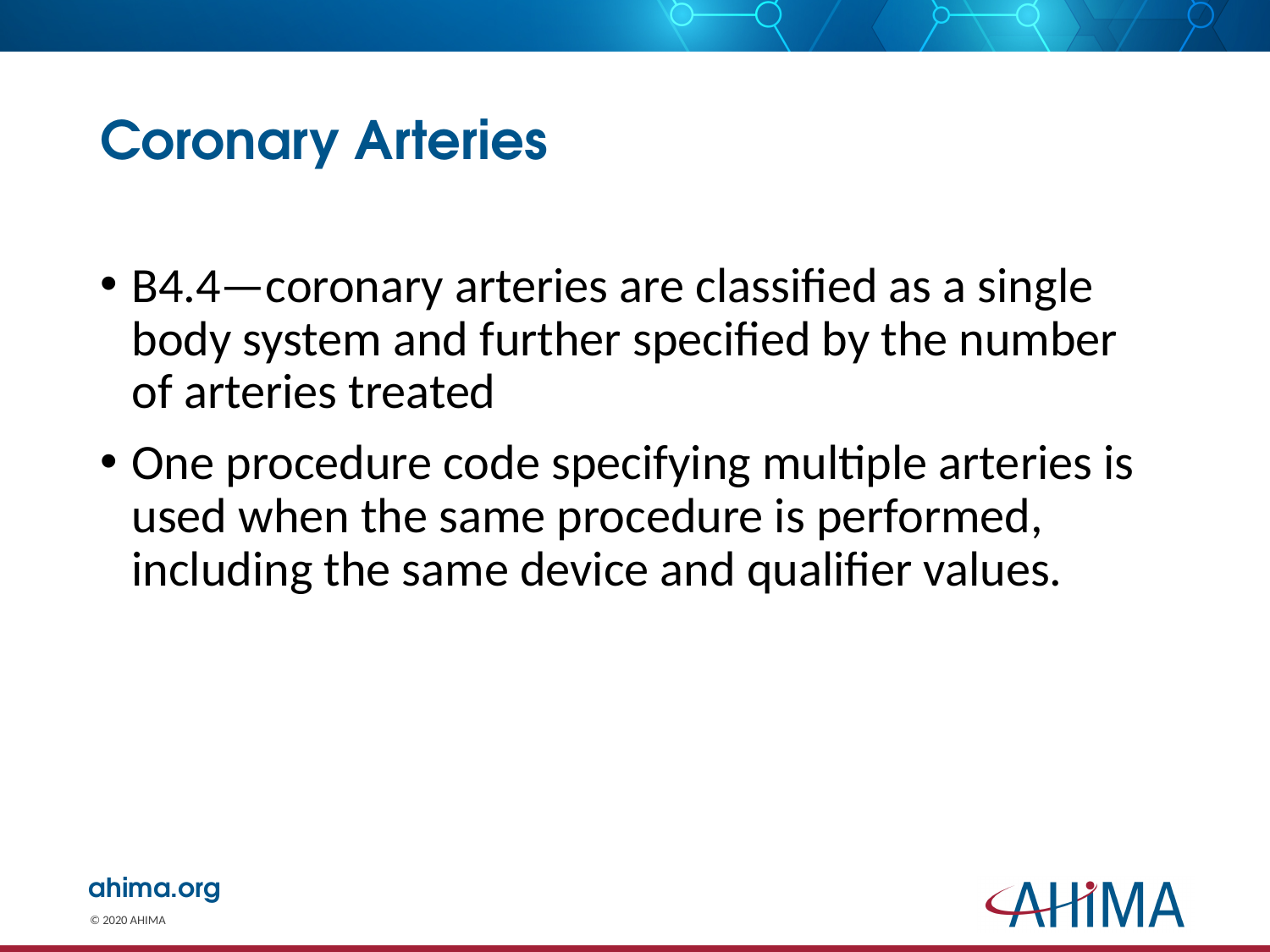

# Coronary Arteries
B4.4—coronary arteries are classified as a single body system and further specified by the number of arteries treated
One procedure code specifying multiple arteries is used when the same procedure is performed, including the same device and qualifier values.